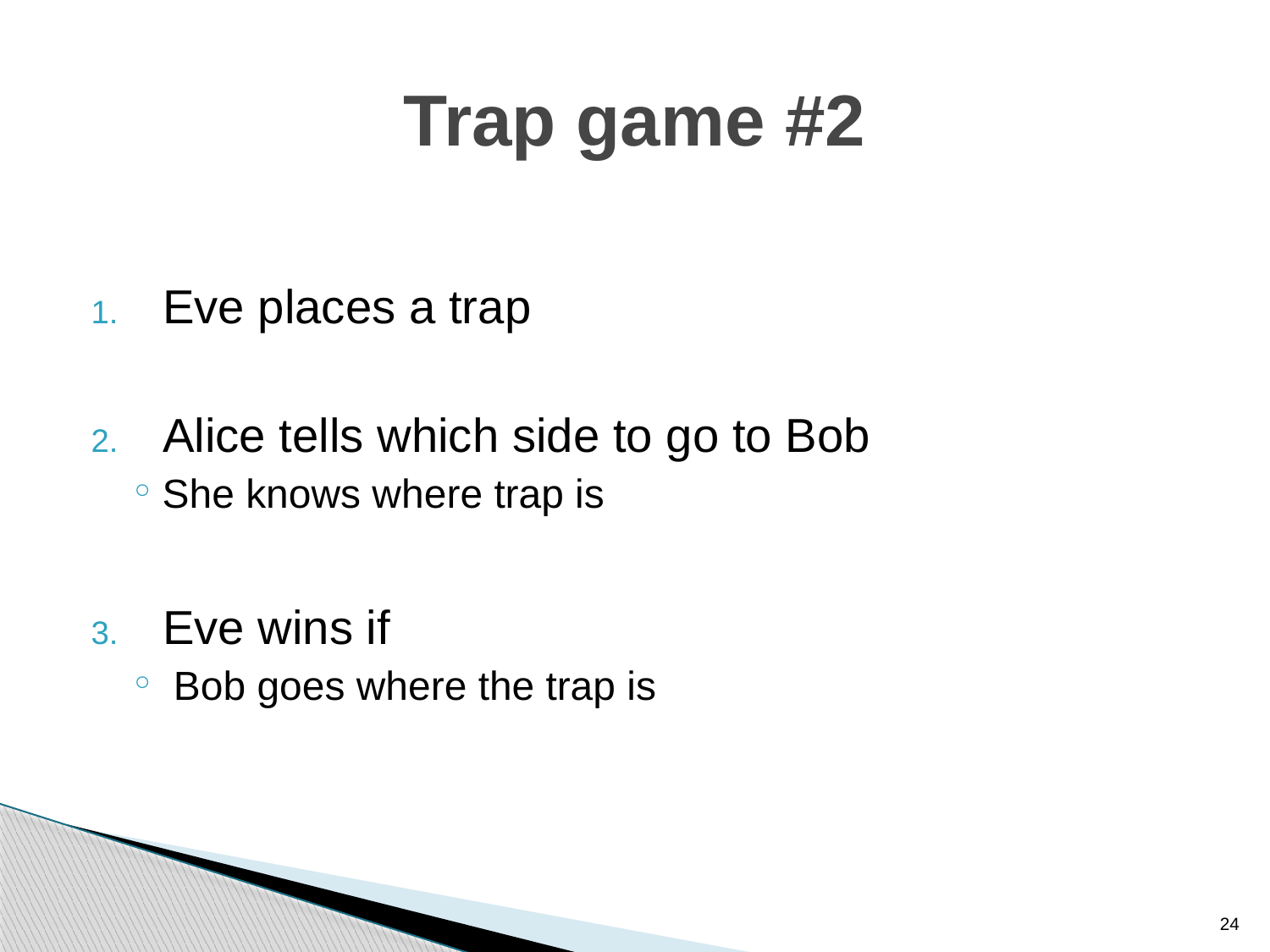

# Trap game #2

Eve places a trap

Alice tells which side to go to Bob
She knows where trap is

Eve wins if
 Bob goes where the trap is

24